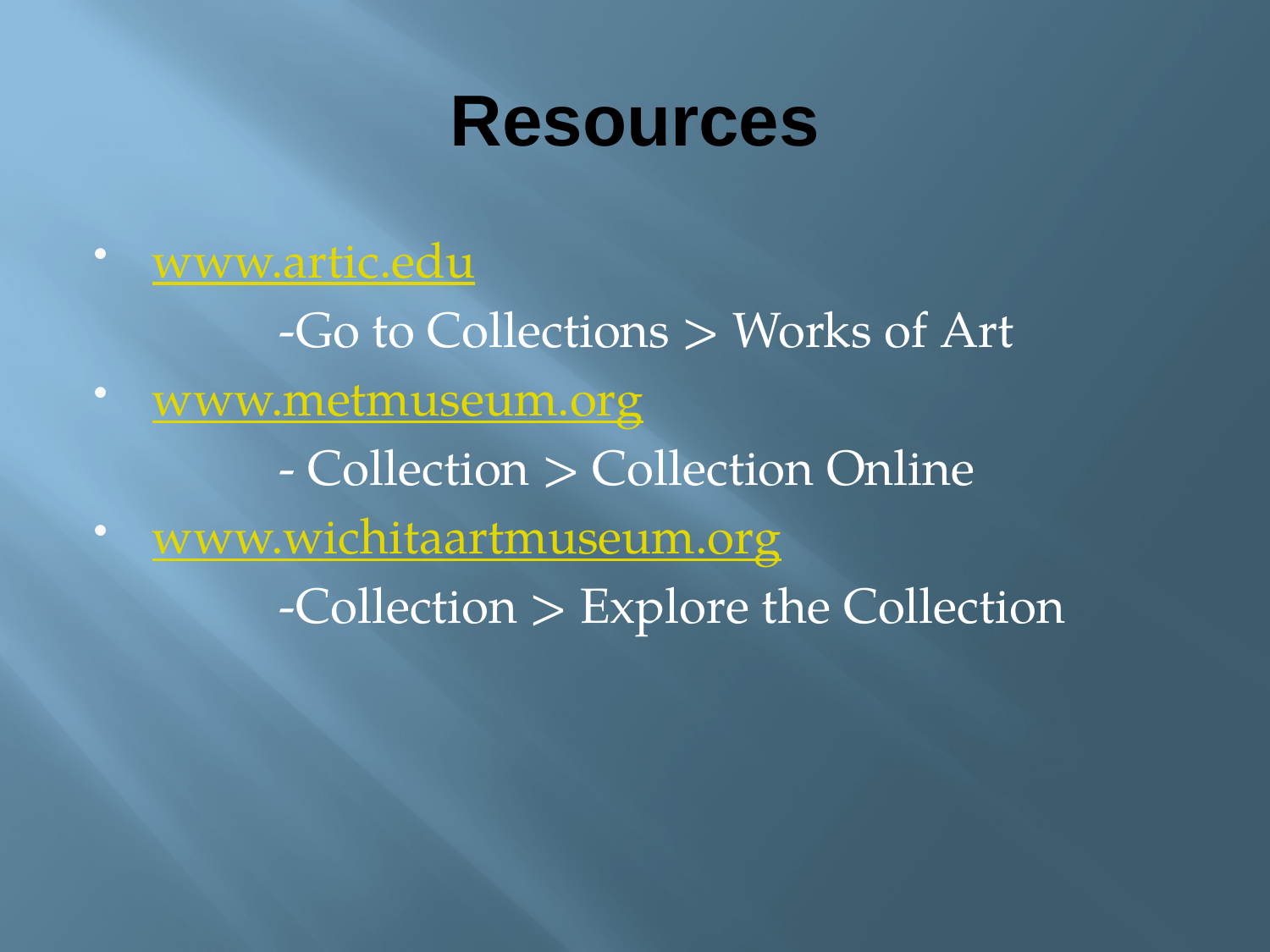

# Resources
www.artic.edu
		-Go to Collections > Works of Art
www.metmuseum.org
		- Collection > Collection Online
www.wichitaartmuseum.org
		-Collection > Explore the Collection